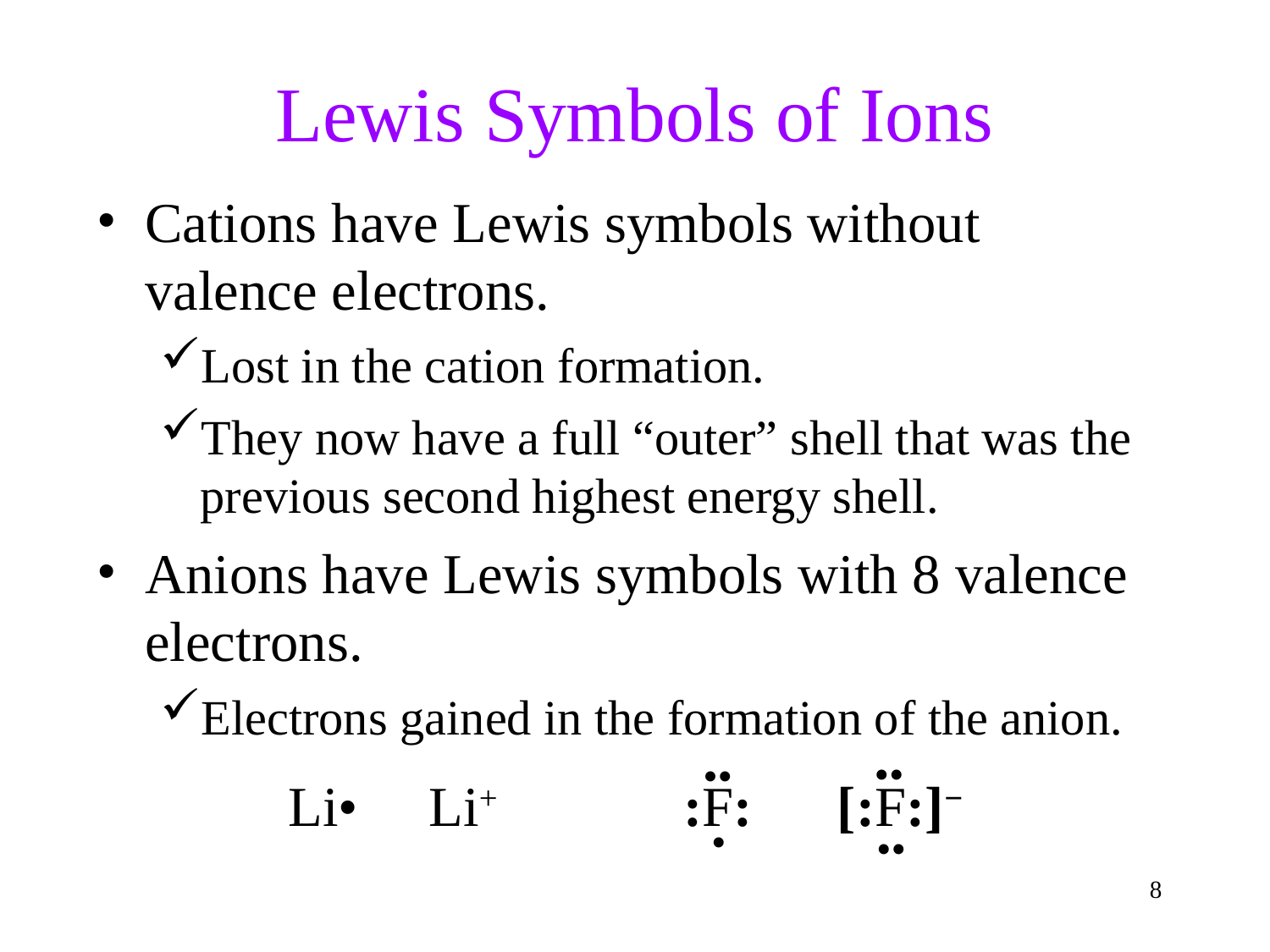

Lewis Symbols of Ions
Cations have Lewis symbols without valence electrons.
Lost in the cation formation.
They now have a full “outer” shell that was the previous second highest energy shell.
Anions have Lewis symbols with 8 valence electrons.
Electrons gained in the formation of the anion.
••
••
Li•     Li+ 		 :F:      [:F:]−
•
••

8